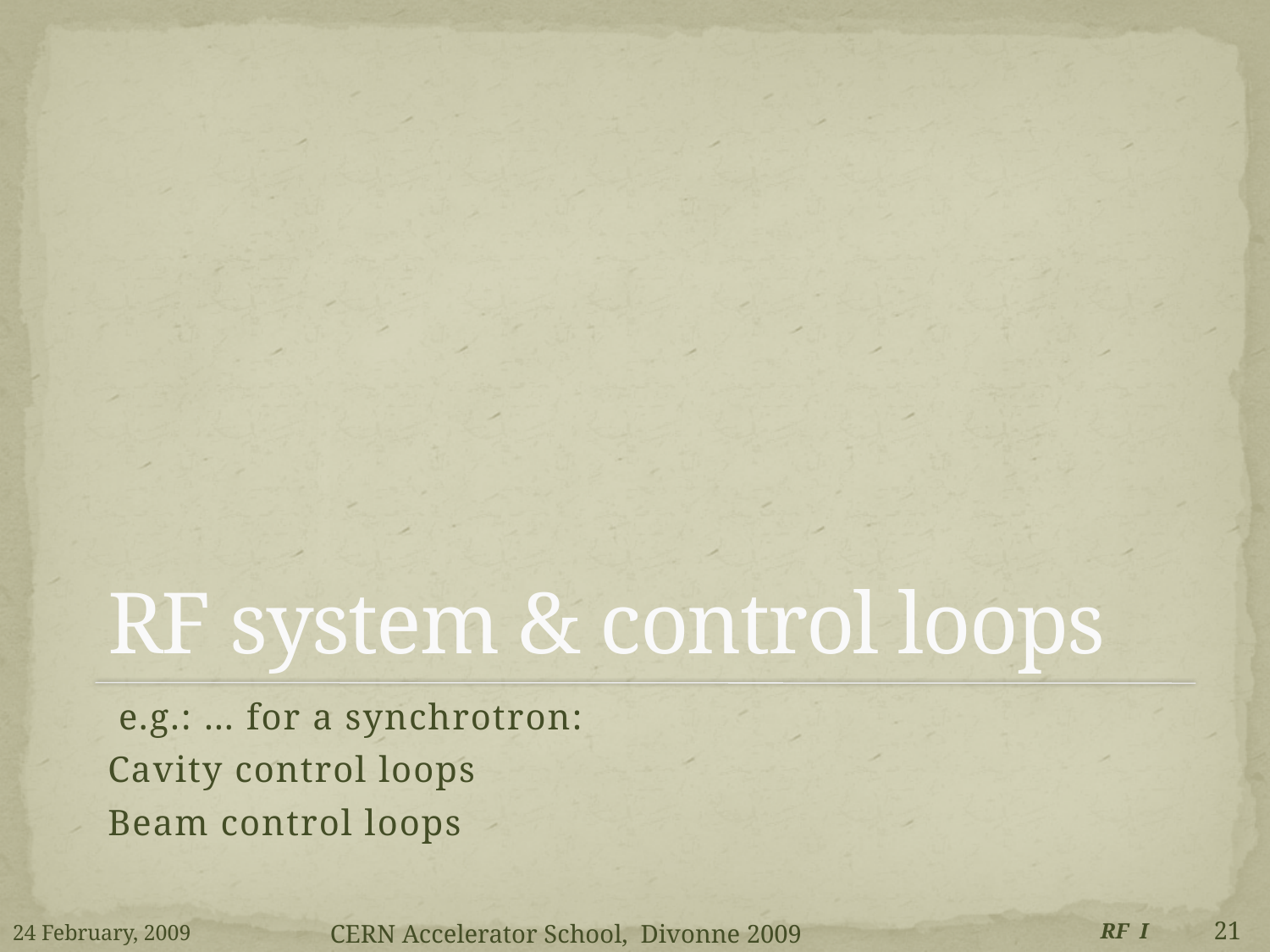

# RF system & control loops
 e.g.: … for a synchrotron:
Cavity control loops
Beam control loops

24 February, 2009
RF  I
21